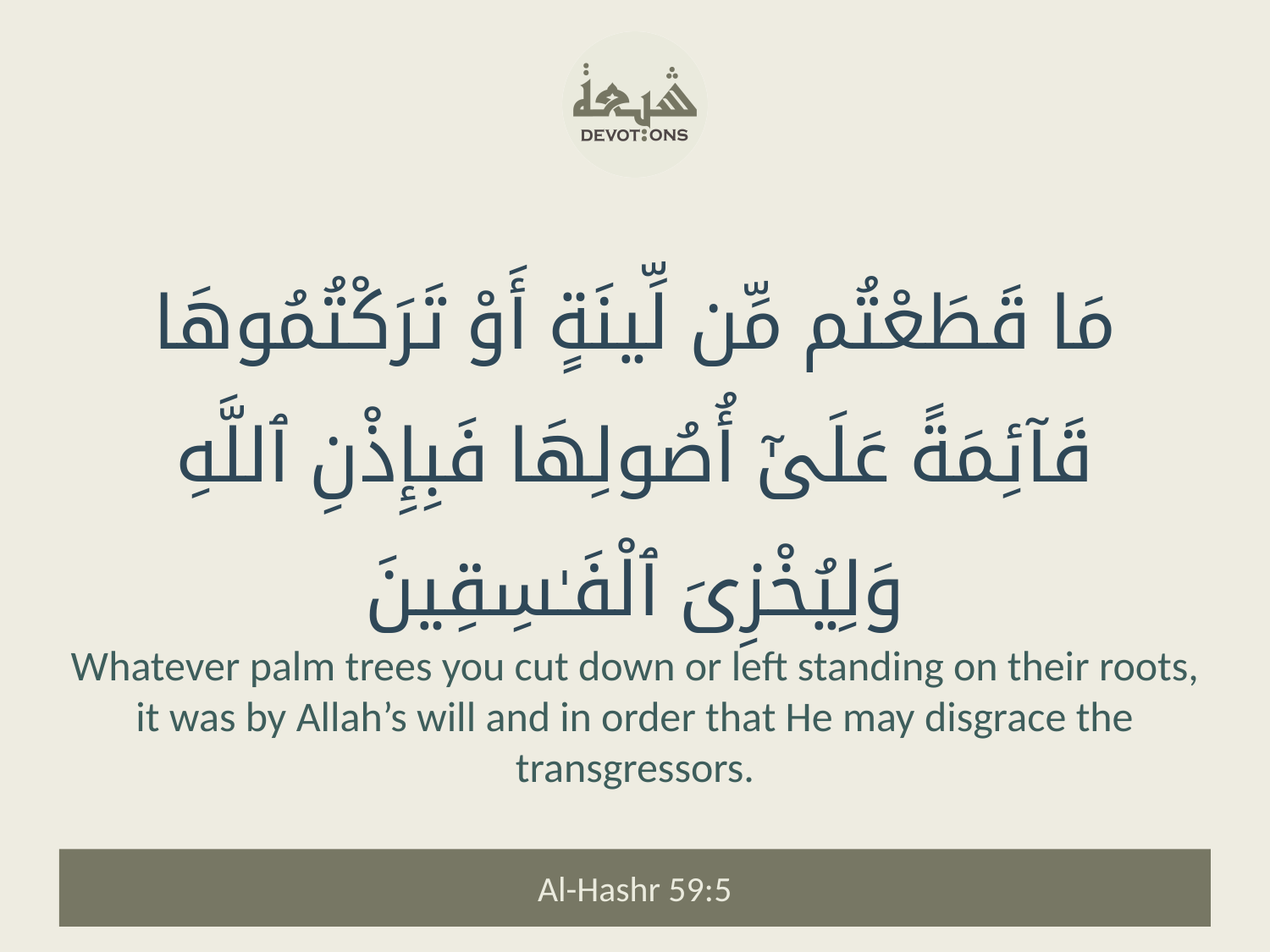

مَا قَطَعْتُم مِّن لِّينَةٍ أَوْ تَرَكْتُمُوهَا قَآئِمَةً عَلَىٰٓ أُصُولِهَا فَبِإِذْنِ ٱللَّهِ وَلِيُخْزِىَ ٱلْفَـٰسِقِينَ
Whatever palm trees you cut down or left standing on their roots, it was by Allah’s will and in order that He may disgrace the transgressors.
Al-Hashr 59:5